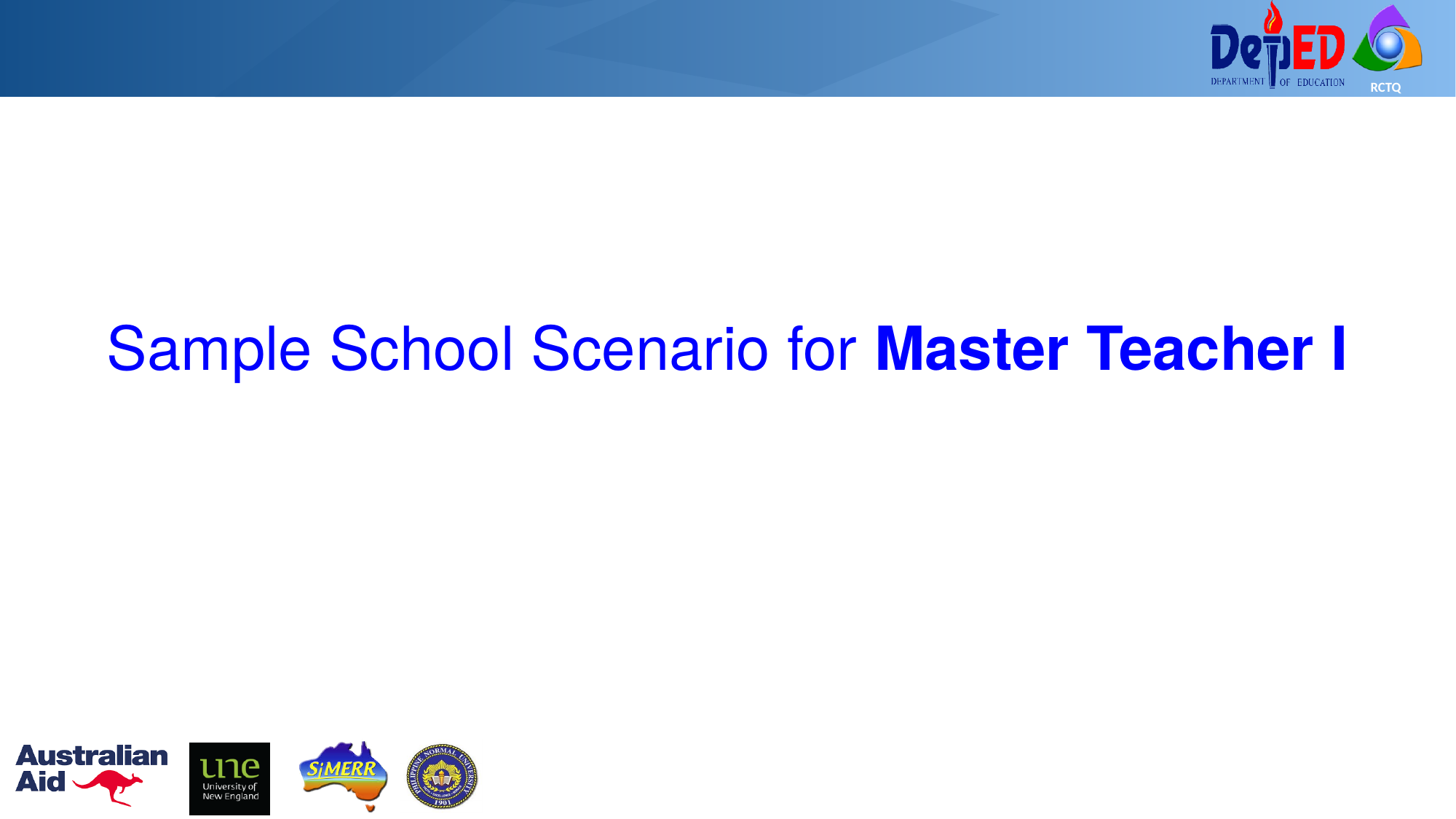

# Sample School Scenario for Master Teacher I